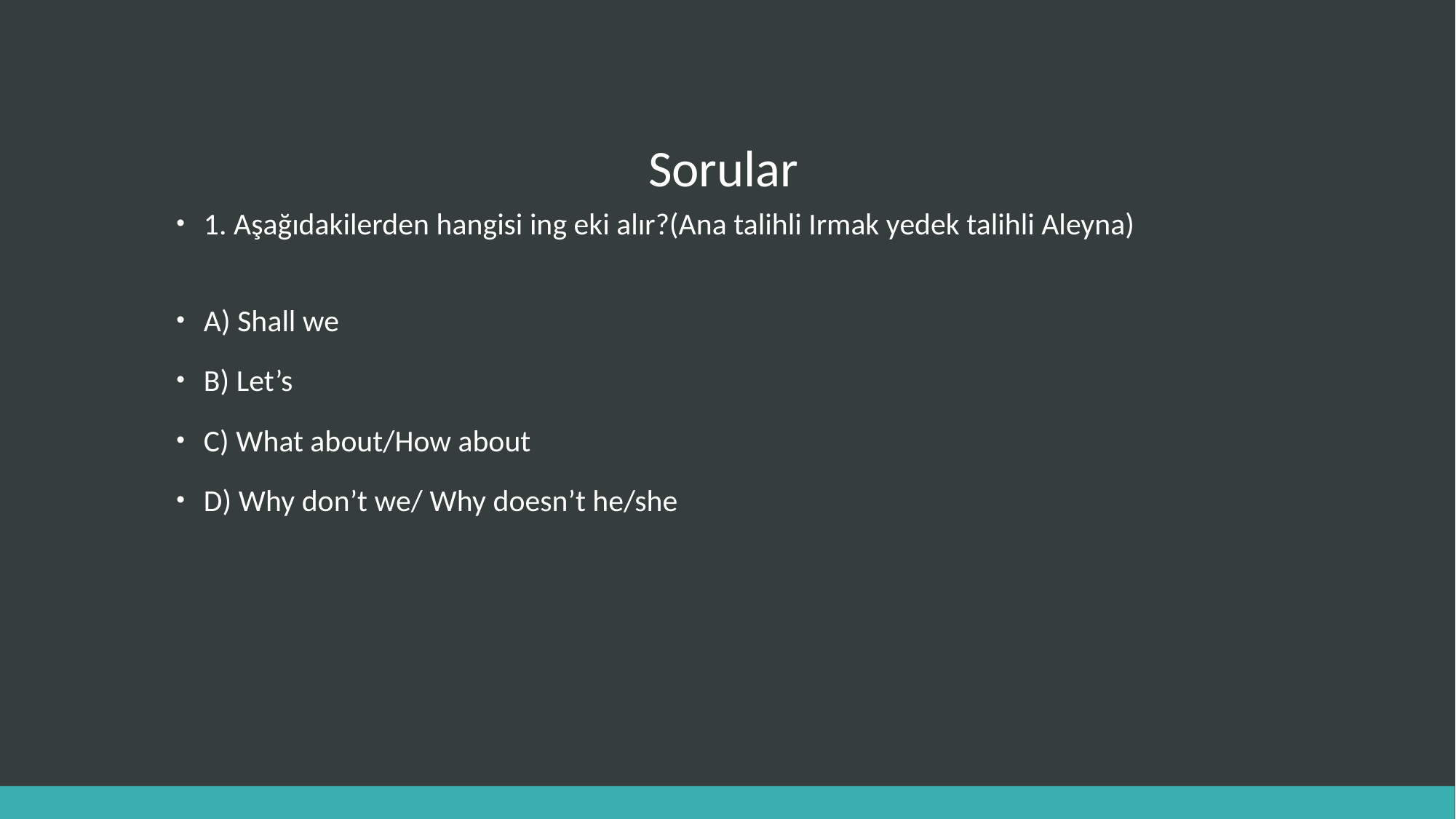

# Sorular
1. Aşağıdakilerden hangisi ing eki alır?(Ana talihli Irmak yedek talihli Aleyna)
A) Shall we
B) Let’s
C) What about/How about
D) Why don’t we/ Why doesn’t he/she